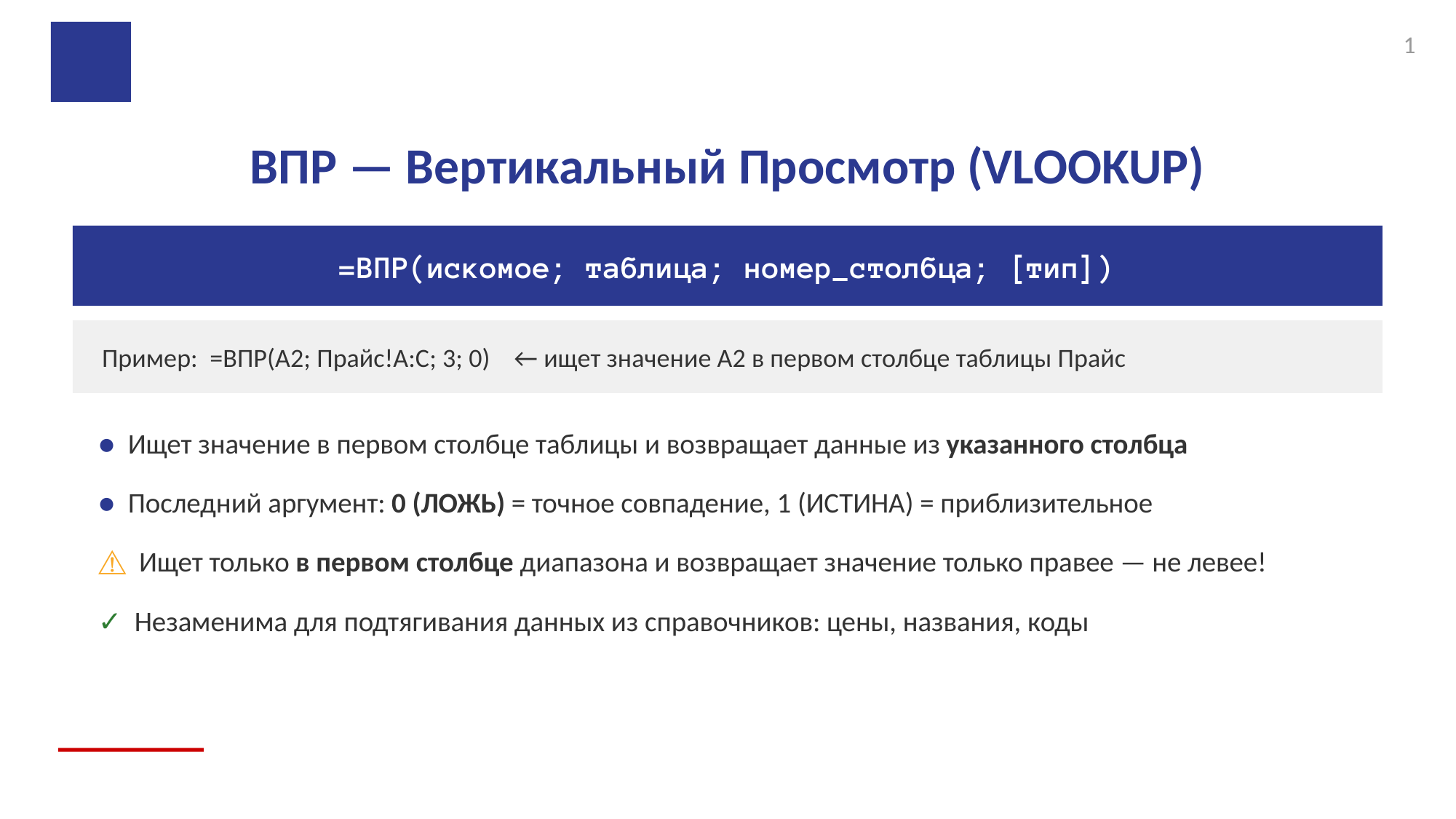

1

ВПР — Вертикальный Просмотр (VLOOKUP)

=ВПР(искомое; таблица; номер_столбца; [тип])

Пример:  =ВПР(A2; Прайс!A:C; 3; 0)    ← ищет значение A2 в первом столбце таблицы Прайс
●  Ищет значение в первом столбце таблицы и возвращает данные из указанного столбца
●  Последний аргумент: 0 (ЛОЖЬ) = точное совпадение, 1 (ИСТИНА) = приблизительное
⚠  Ищет только в первом столбце диапазона и возвращает значение только правее — не левее!
✓  Незаменима для подтягивания данных из справочников: цены, названия, коды